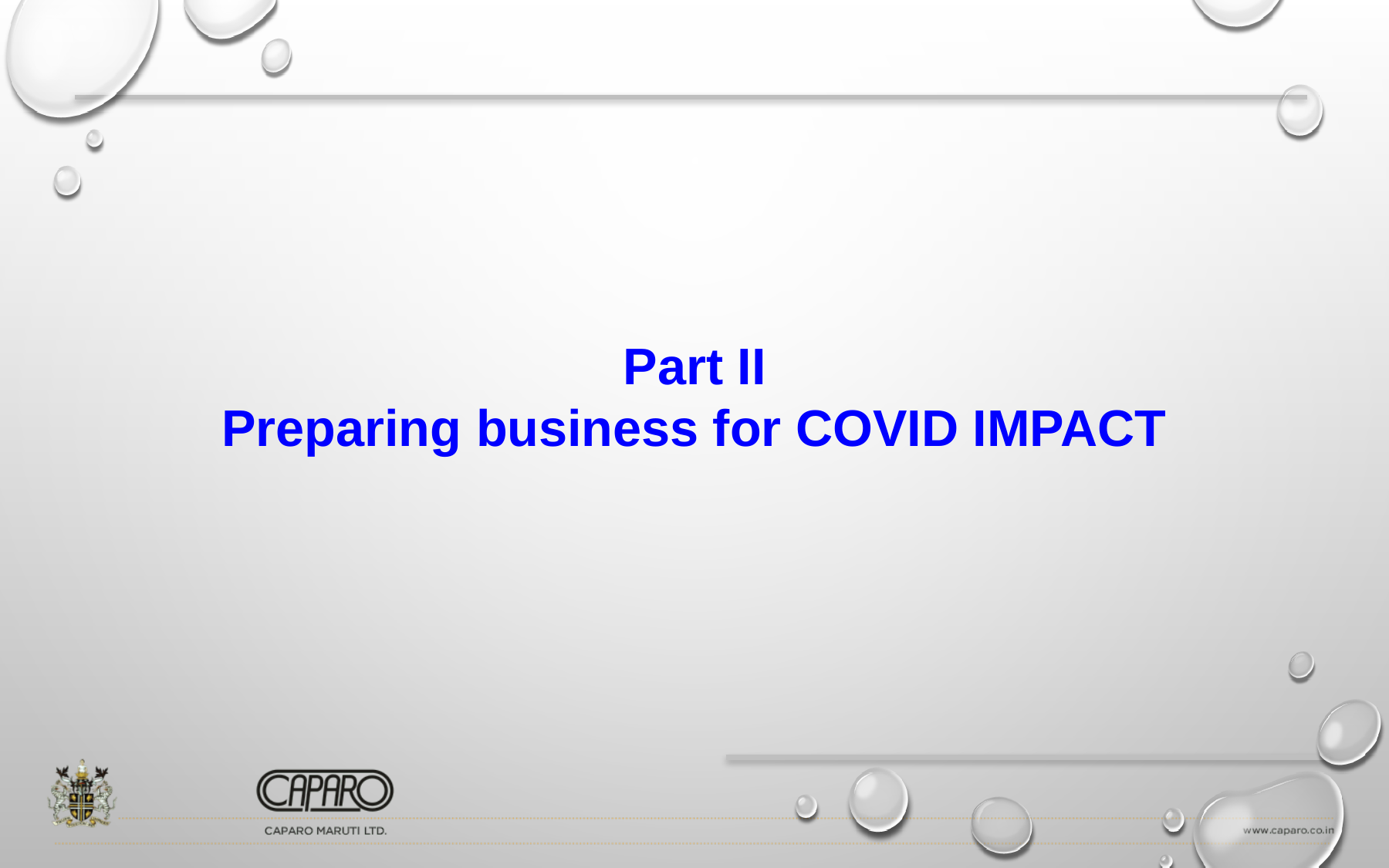

Part II
Preparing business for COVID IMPACT